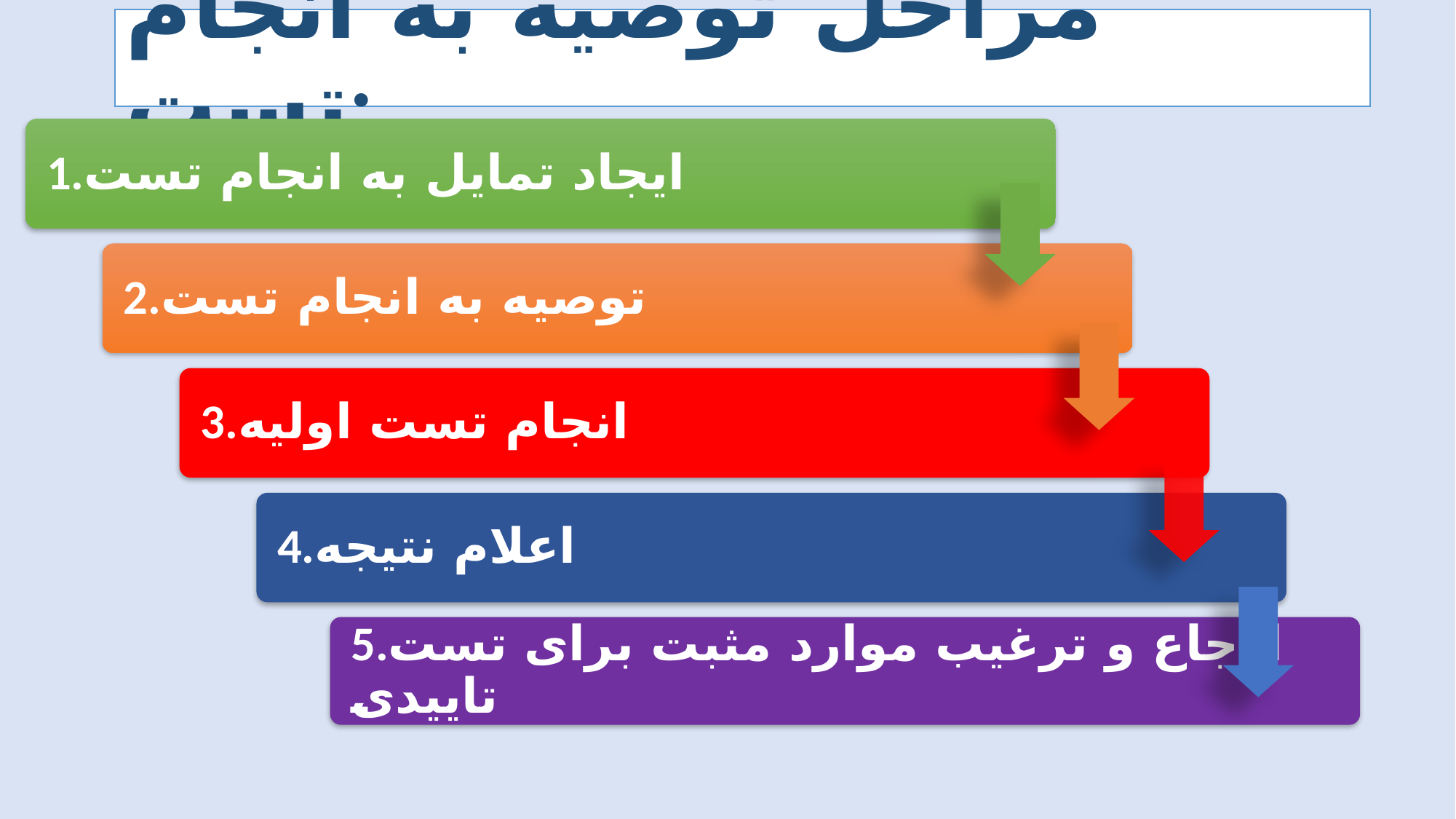

# مراحل توصیه به انجام تست:
1.ایجاد تمایل به انجام تست
2.توصیه به انجام تست
3.انجام تست اولیه
4.اعلام نتیجه
5.ارجاع و ترغیب موارد مثبت برای تست تاییدی